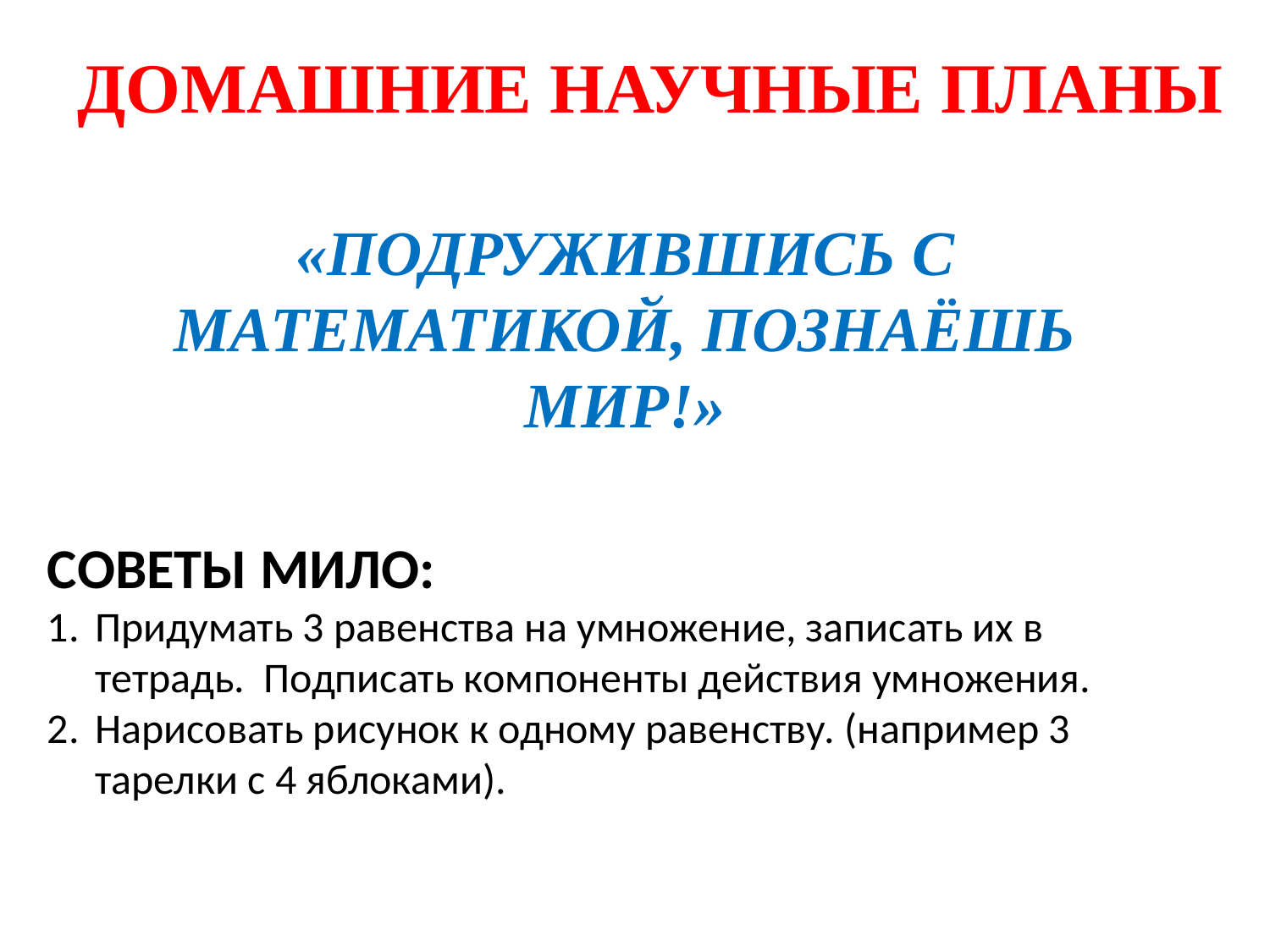

ДОМАШНИЕ НАУЧНЫЕ ПЛАНЫ
«ПОДРУЖИВШИСЬ С МАТЕМАТИКОЙ, ПОЗНАЁШЬ МИР!»
СОВЕТЫ МИЛО:
Придумать 3 равенства на умножение, записать их в тетрадь.  Подписать компоненты действия умножения.
Нарисовать рисунок к одному равенству. (например 3 тарелки с 4 яблоками).